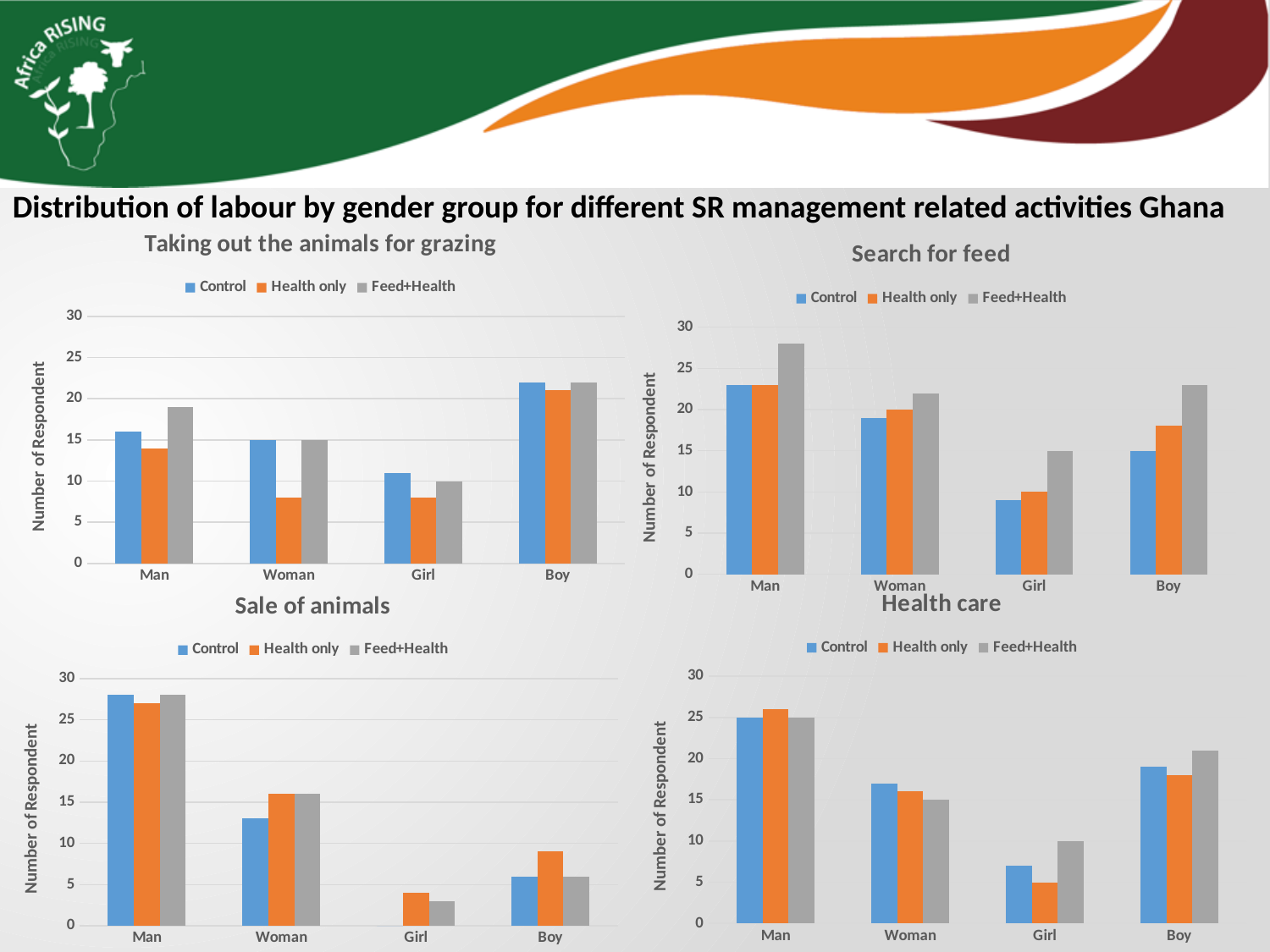

Distribution of labour by gender group for different SR management related activities Ghana

### Chart: Taking out the animals for grazing

| Category | Control | Health only | Feed+Health |
|---|---|---|---|
| Man | 16.0 | 14.0 | 19.0 |
| Woman | 15.0 | 8.0 | 15.0 |
| Girl | 11.0 | 8.0 | 10.0 |
| Boy | 22.0 | 21.0 | 22.0 |

### Chart: Search for feed

| Category | Control | Health only | Feed+Health |
|---|---|---|---|
| Man | 23.0 | 23.0 | 28.0 |
| Woman | 19.0 | 20.0 | 22.0 |
| Girl | 9.0 | 10.0 | 15.0 |
| Boy | 15.0 | 18.0 | 23.0 |

### Chart: Health care

| Category | Control | Health only | Feed+Health |
|---|---|---|---|
| Man | 25.0 | 26.0 | 25.0 |
| Woman | 17.0 | 16.0 | 15.0 |
| Girl | 7.0 | 5.0 | 10.0 |
| Boy | 19.0 | 18.0 | 21.0 |

### Chart: Sale of animals

| Category | Control | Health only | Feed+Health |
|---|---|---|---|
| Man | 28.0 | 27.0 | 28.0 |
| Woman | 13.0 | 16.0 | 16.0 |
| Girl | 0.0 | 4.0 | 3.0 |
| Boy | 6.0 | 9.0 | 6.0 |